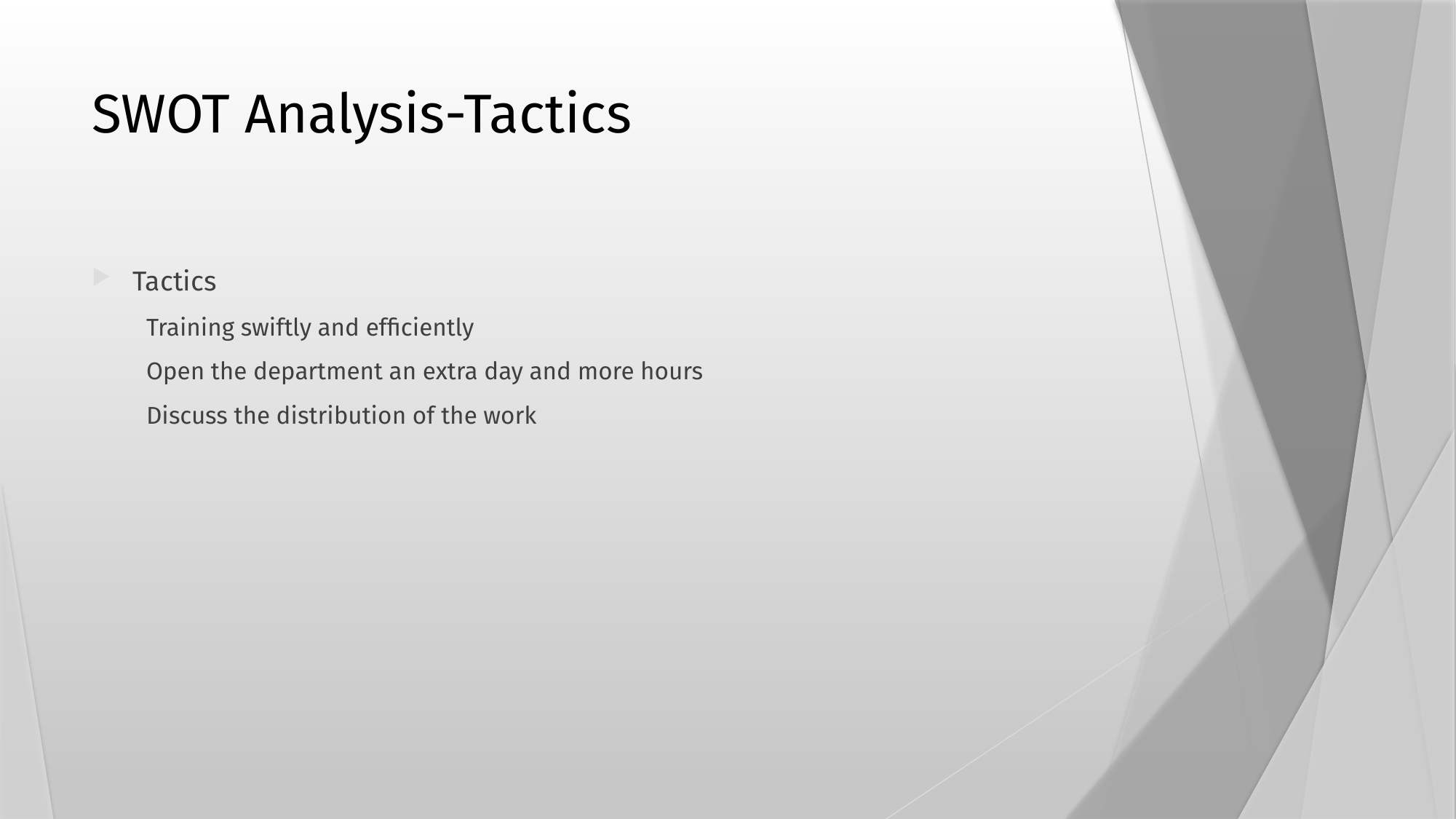

# SWOT Analysis-Tactics
Tactics
Training swiftly and efficiently
Open the department an extra day and more hours
Discuss the distribution of the work